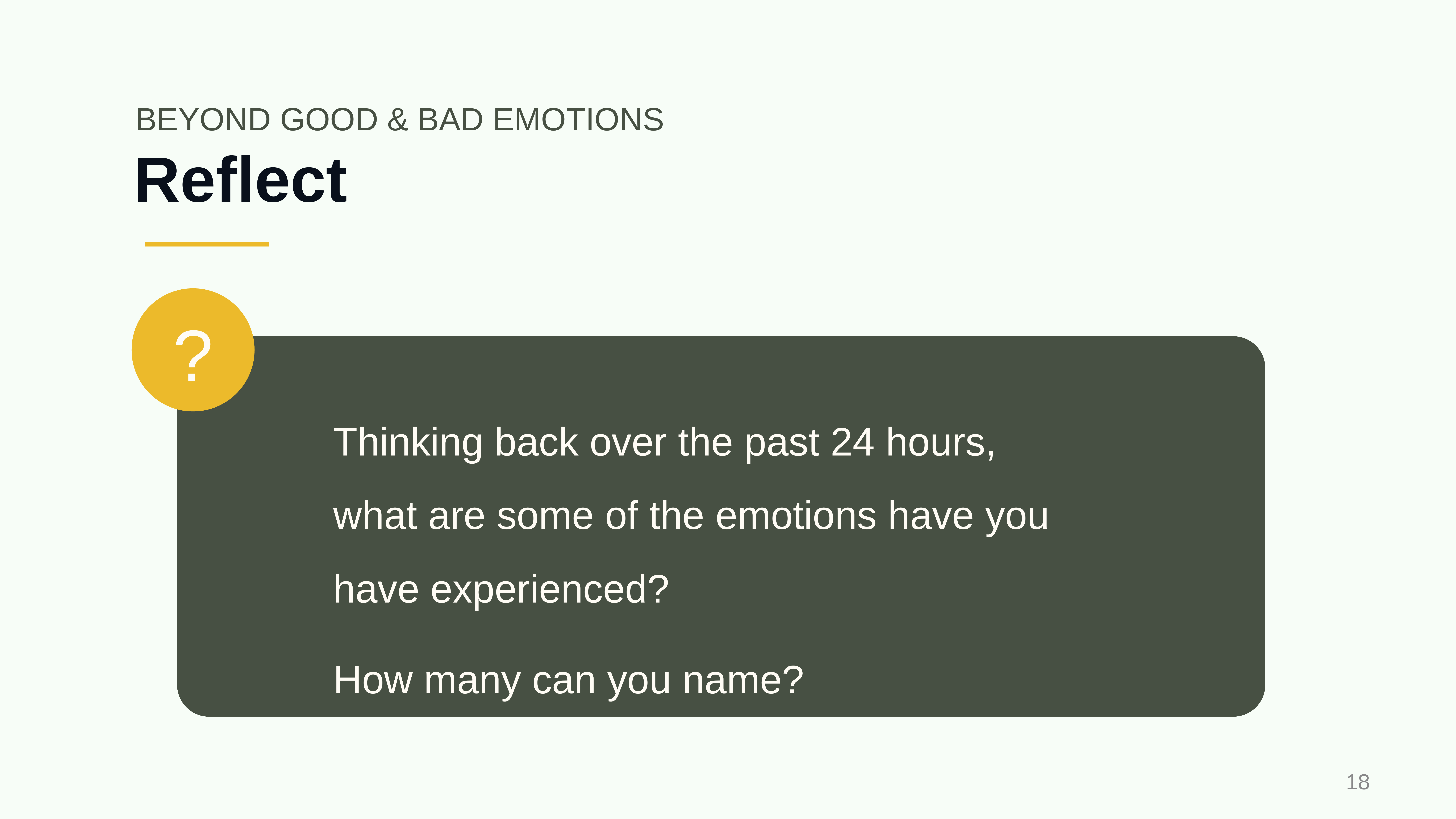

BEYOND GOOD & BAD EMOTIONS
# Reflect

?

Thinking back over the past 24 hours, what are some of the emotions have you have experienced?
How many can you name?
18